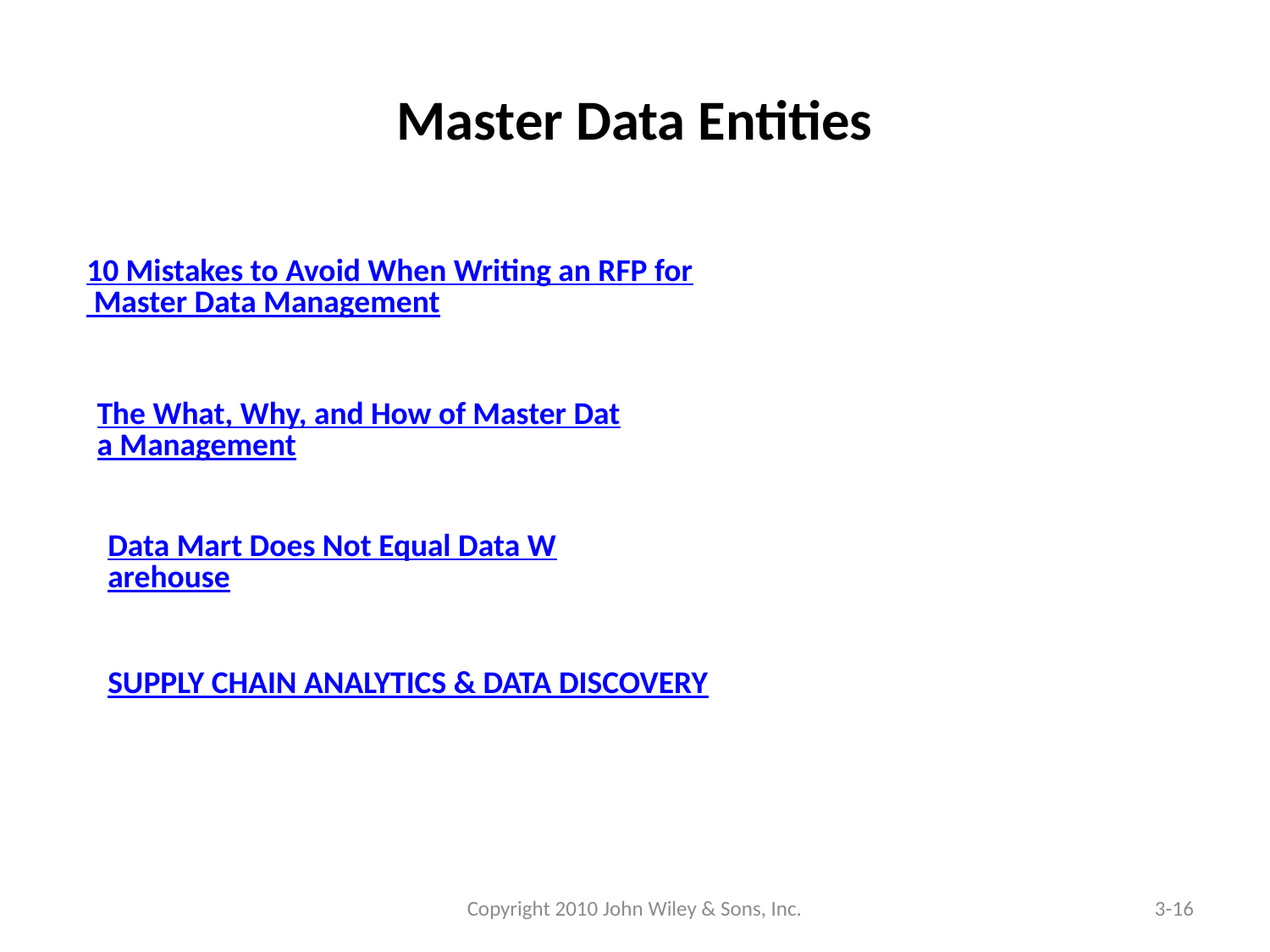

# Master Data Entities
10 Mistakes to Avoid When Writing an RFP for Master Data Management
The What, Why, and How of Master Data Management
Data Mart Does Not Equal Data Warehouse
SUPPLY CHAIN ANALYTICS & DATA DISCOVERY

Copyright 2010 John Wiley & Sons, Inc.
3-16